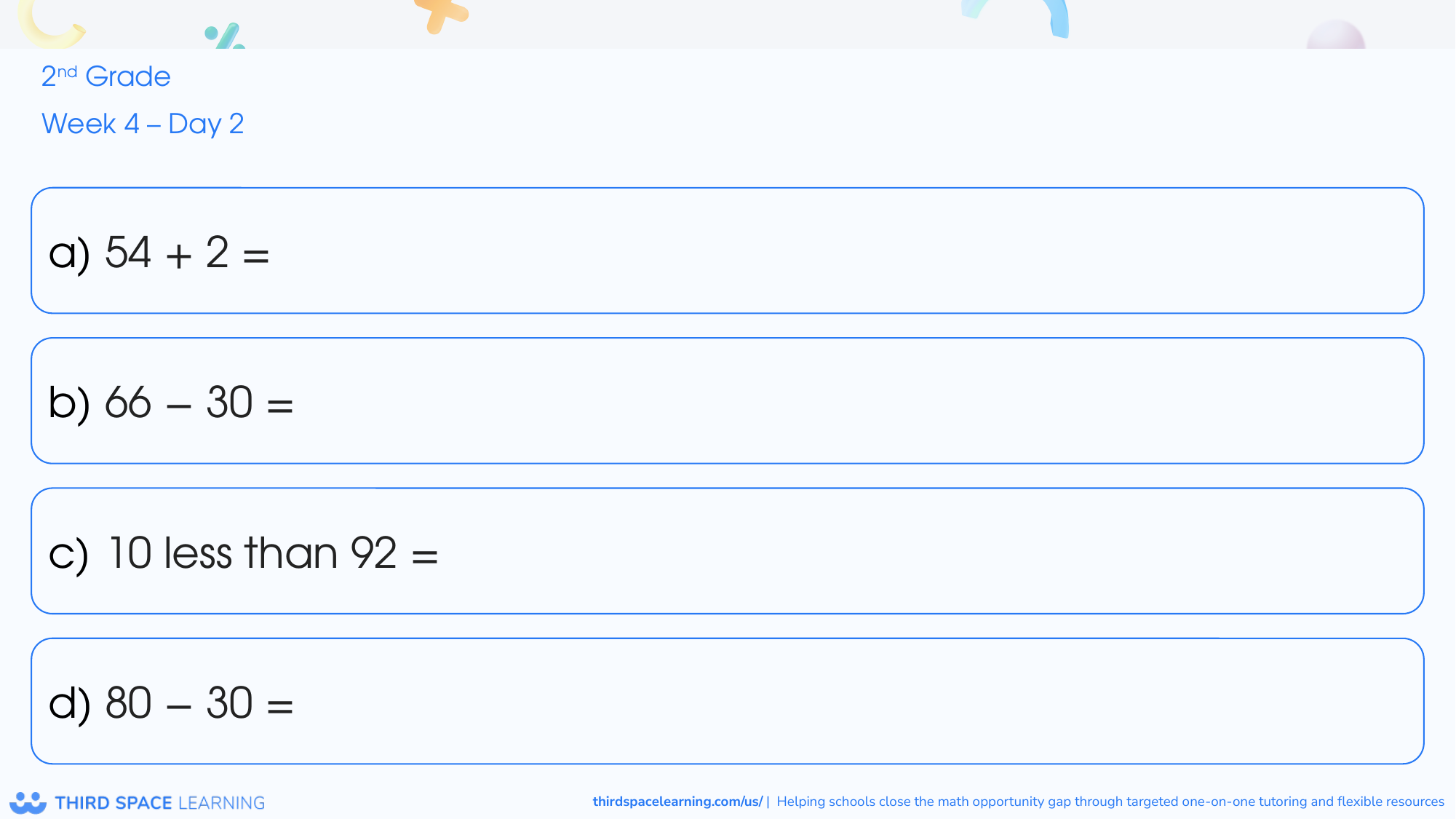

2nd Grade
Week 4 – Day 2
54 + 2 =
66 − 30 =
10 less than 92 =
80 − 30 =